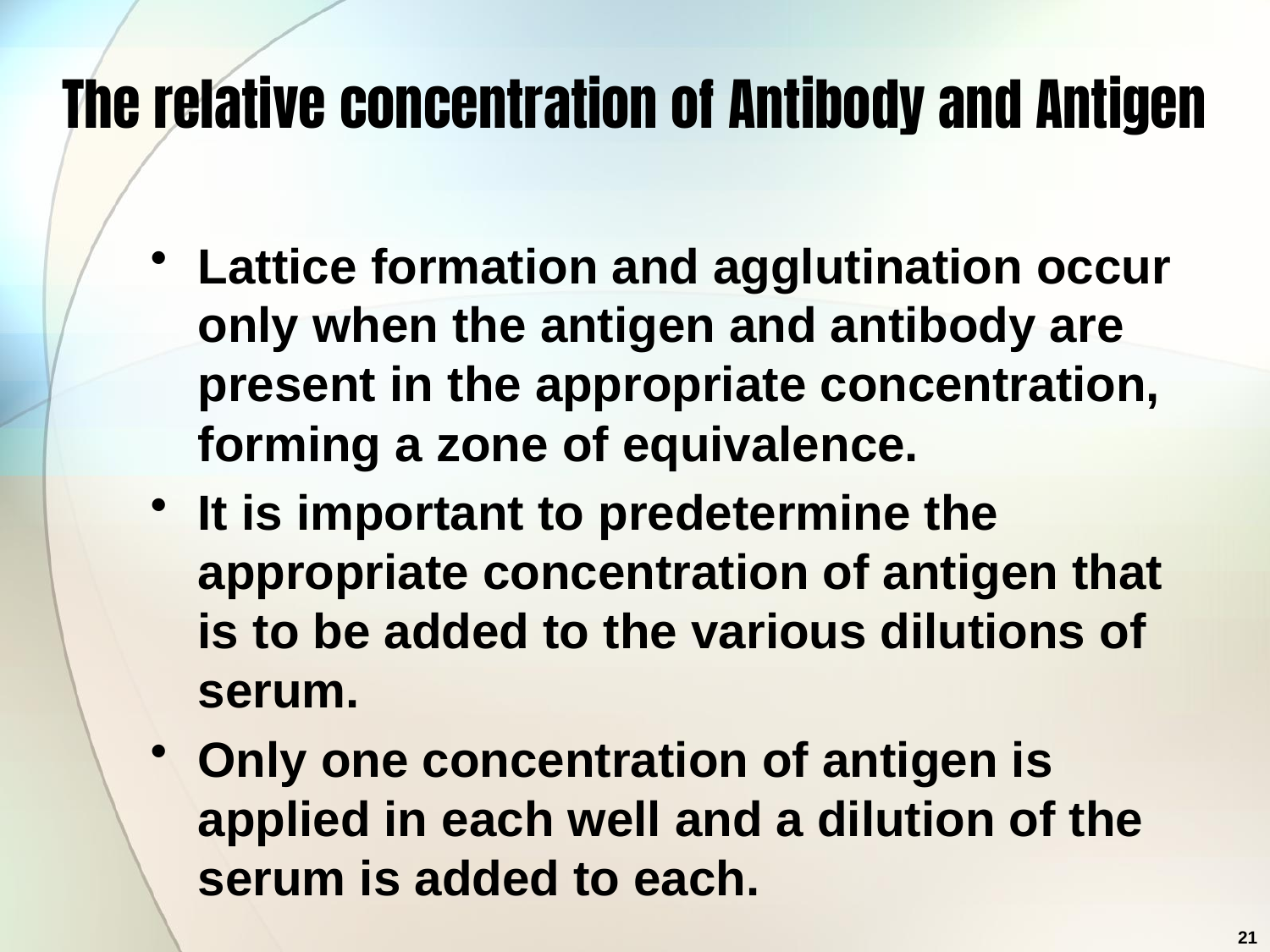

# The relative concentration of Antibody and Antigen

Lattice formation and agglutination occur only when the antigen and antibody are present in the appropriate concentration, forming a zone of equivalence.
It is important to predetermine the appropriate concentration of antigen that is to be added to the various dilutions of serum.
Only one concentration of antigen is applied in each well and a dilution of the serum is added to each.
21